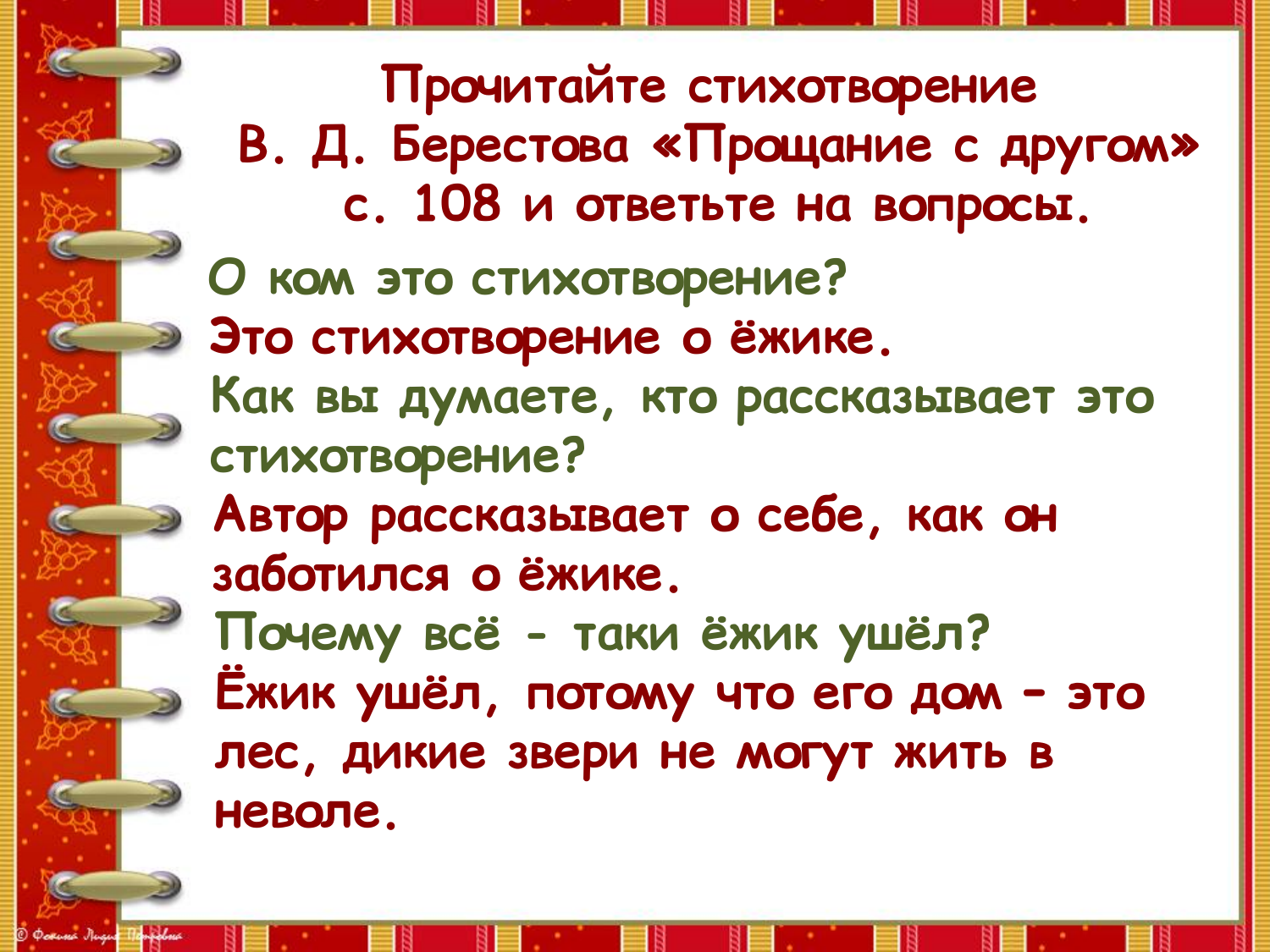

Прочитайте стихотворение
В. Д. Берестова «Прощание с другом» с. 108 и ответьте на вопросы.
О ком это стихотворение?
Это стихотворение о ёжике.
Как вы думаете, кто рассказывает это стихотворение?
Автор рассказывает о себе, как он заботился о ёжике.
Почему всё - таки ёжик ушёл?
Ёжик ушёл, потому что его дом – это лес, дикие звери не могут жить в неволе.